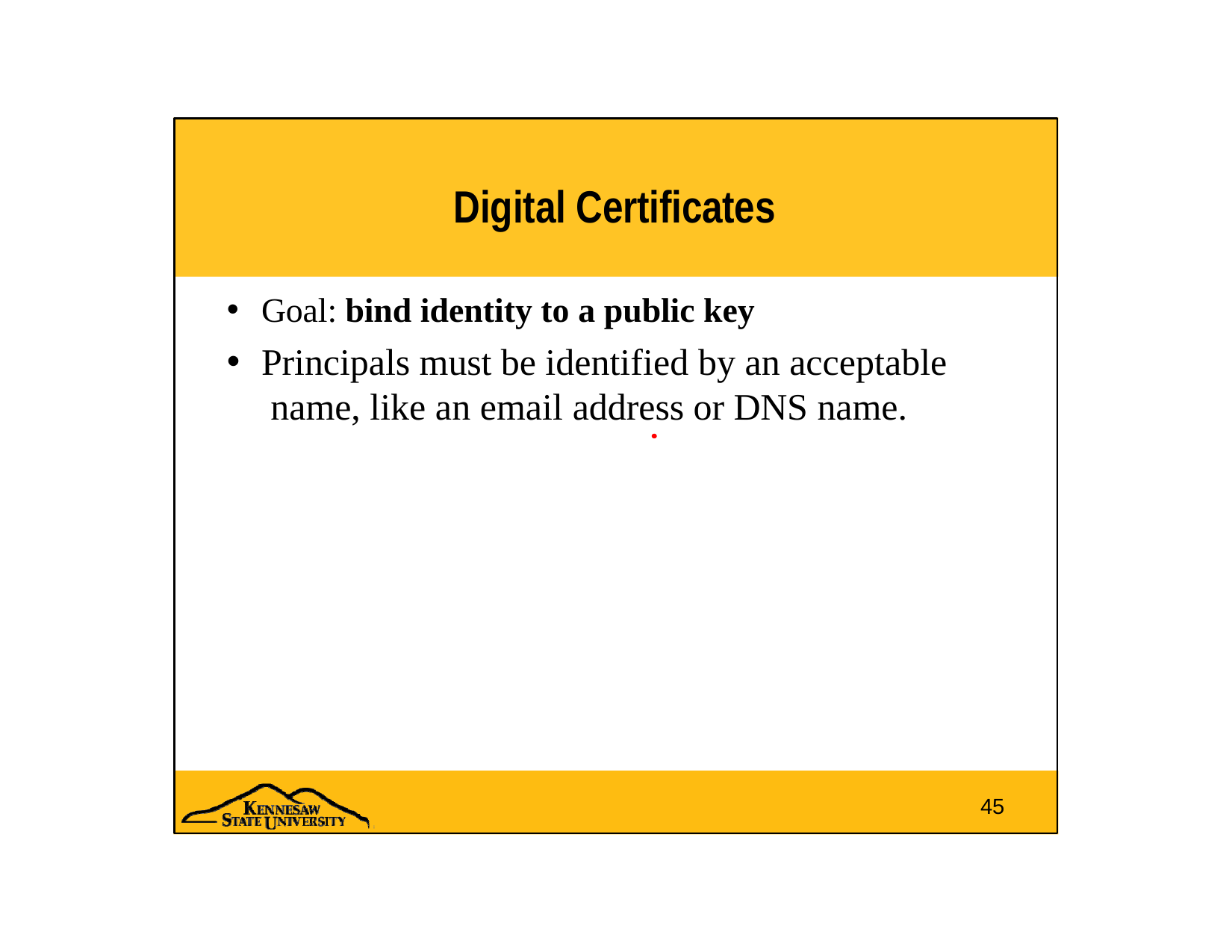

# Digital Certificates
Goal: bind identity to a public key
Principals must be identified by an acceptable  name, like an email address or DNS name.

45